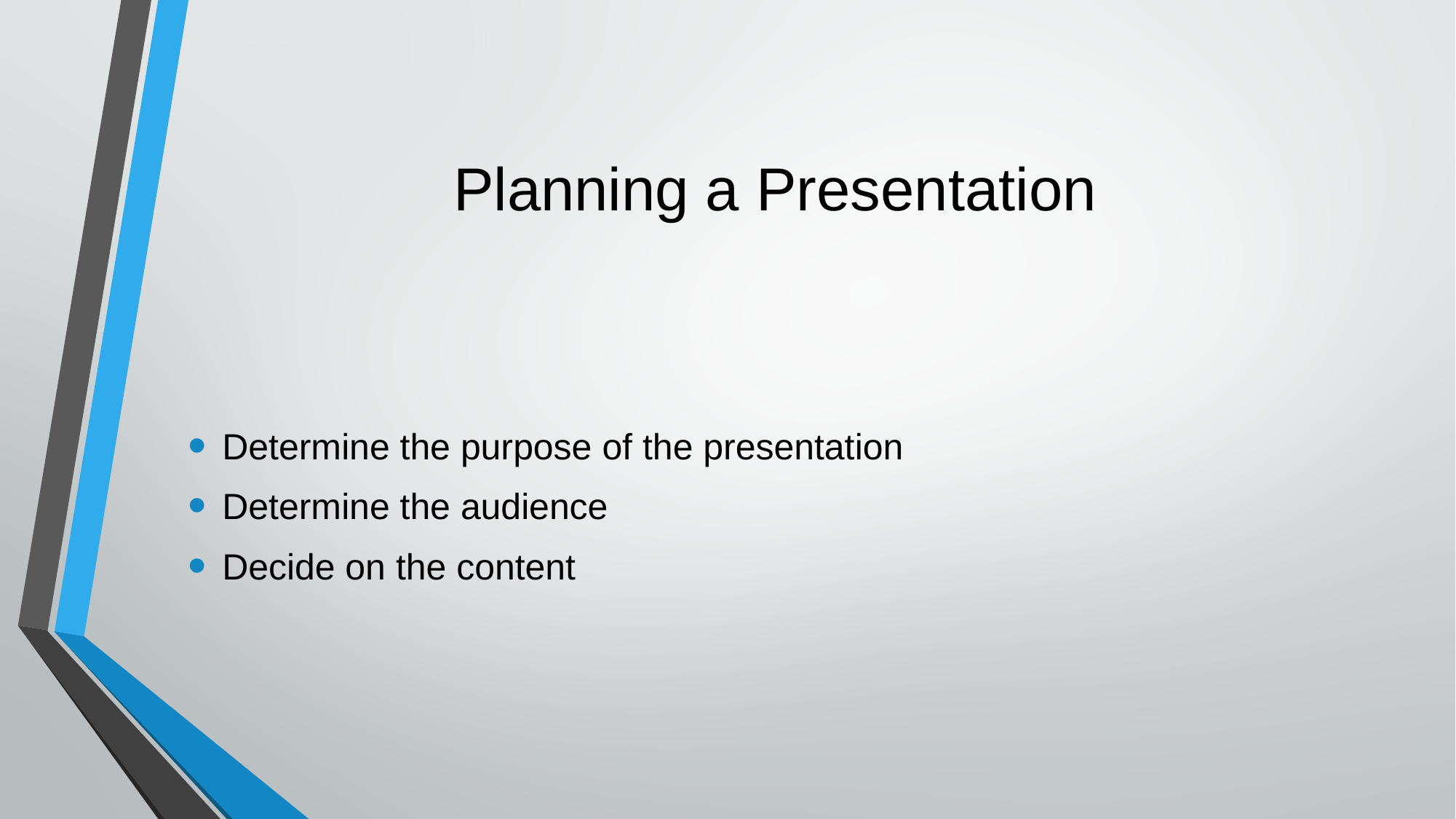

# Planning a Presentation
Determine the purpose of the presentation
Determine the audience
Decide on the content